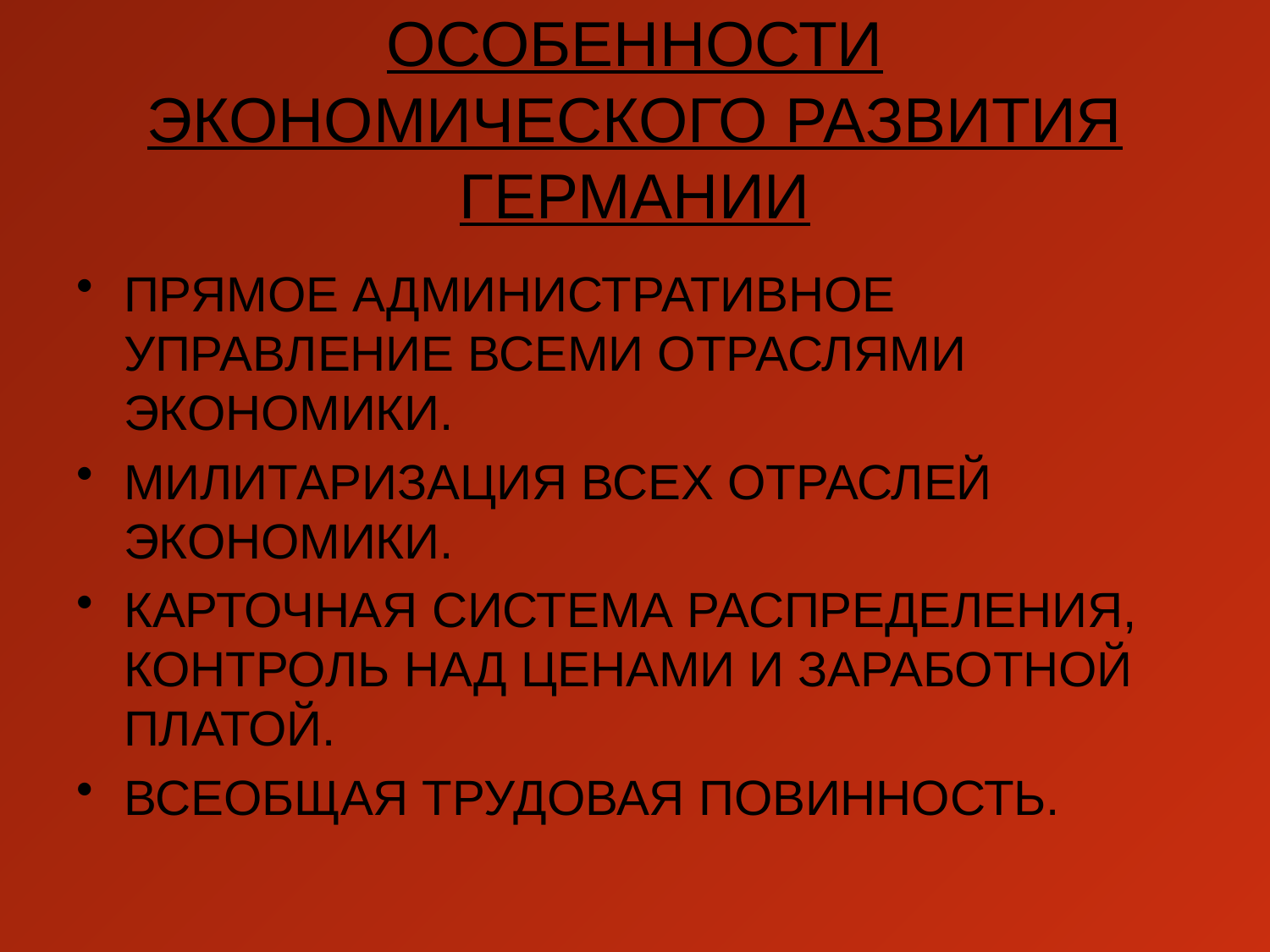

# ОСОБЕННОСТИ ЭКОНОМИЧЕСКОГО РАЗВИТИЯ ГЕРМАНИИ
ПРЯМОЕ АДМИНИСТРАТИВНОЕ УПРАВЛЕНИЕ ВСЕМИ ОТРАСЛЯМИ ЭКОНОМИКИ.
МИЛИТАРИЗАЦИЯ ВСЕХ ОТРАСЛЕЙ ЭКОНОМИКИ.
КАРТОЧНАЯ СИСТЕМА РАСПРЕДЕЛЕНИЯ, КОНТРОЛЬ НАД ЦЕНАМИ И ЗАРАБОТНОЙ ПЛАТОЙ.
ВСЕОБЩАЯ ТРУДОВАЯ ПОВИННОСТЬ.